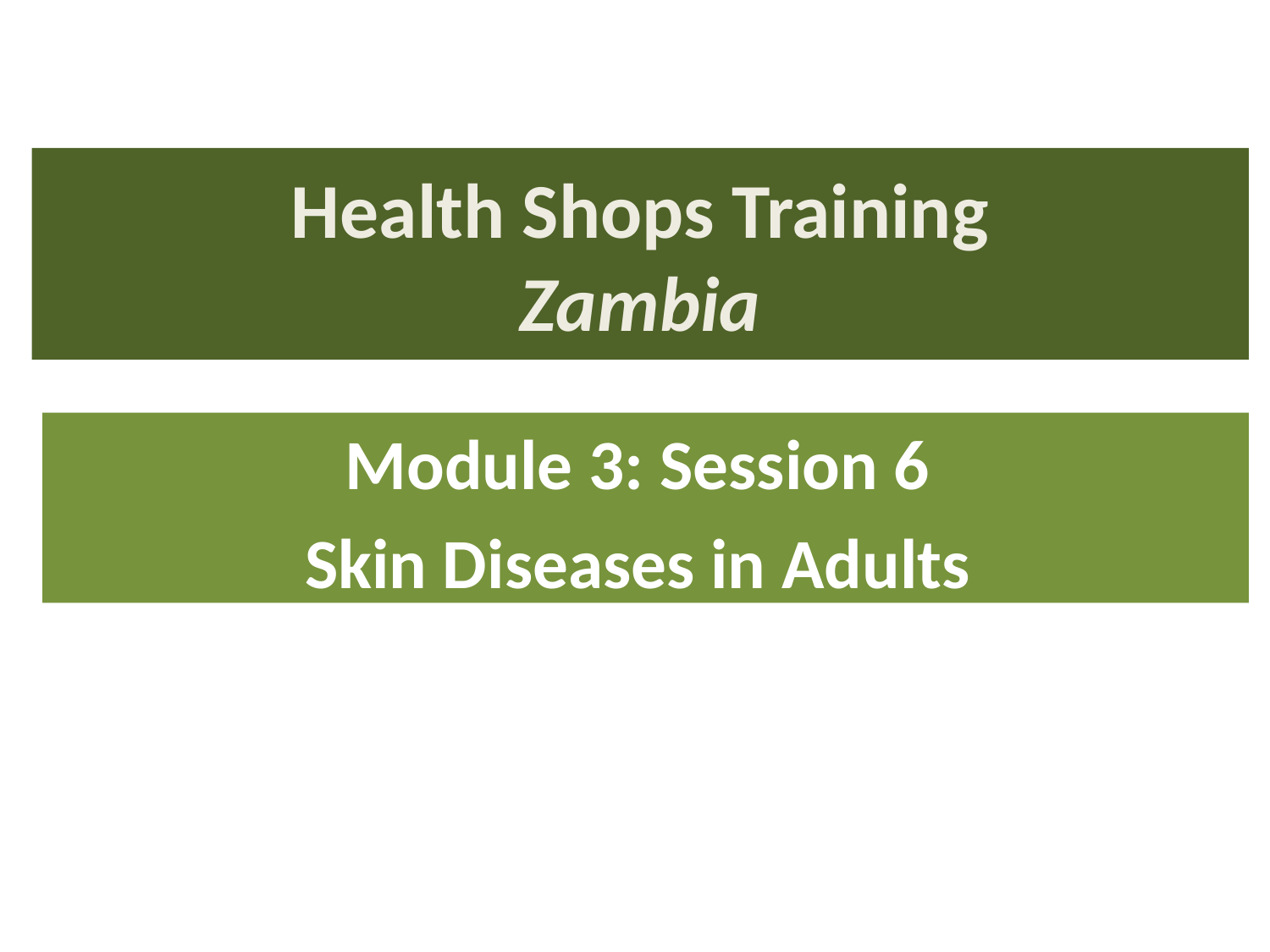

# Health Shops Training Zambia
Module 3: Session 6
Skin Diseases in Adults